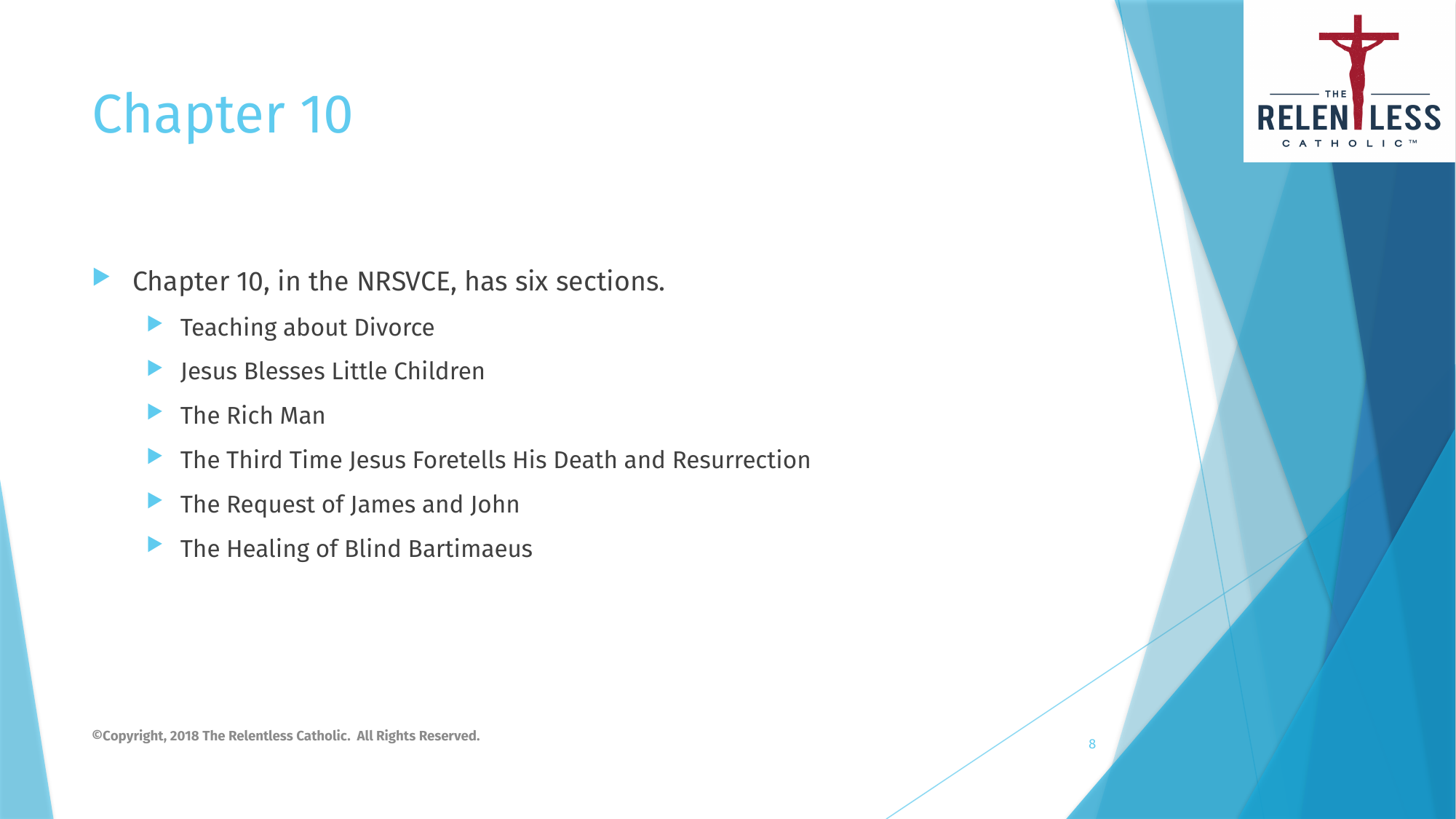

# Chapter 10
Chapter 10, in the NRSVCE, has six sections.
Teaching about Divorce
Jesus Blesses Little Children
The Rich Man
The Third Time Jesus Foretells His Death and Resurrection
The Request of James and John
The Healing of Blind Bartimaeus

©Copyright, 2018 The Relentless Catholic.  All Rights Reserved.

8